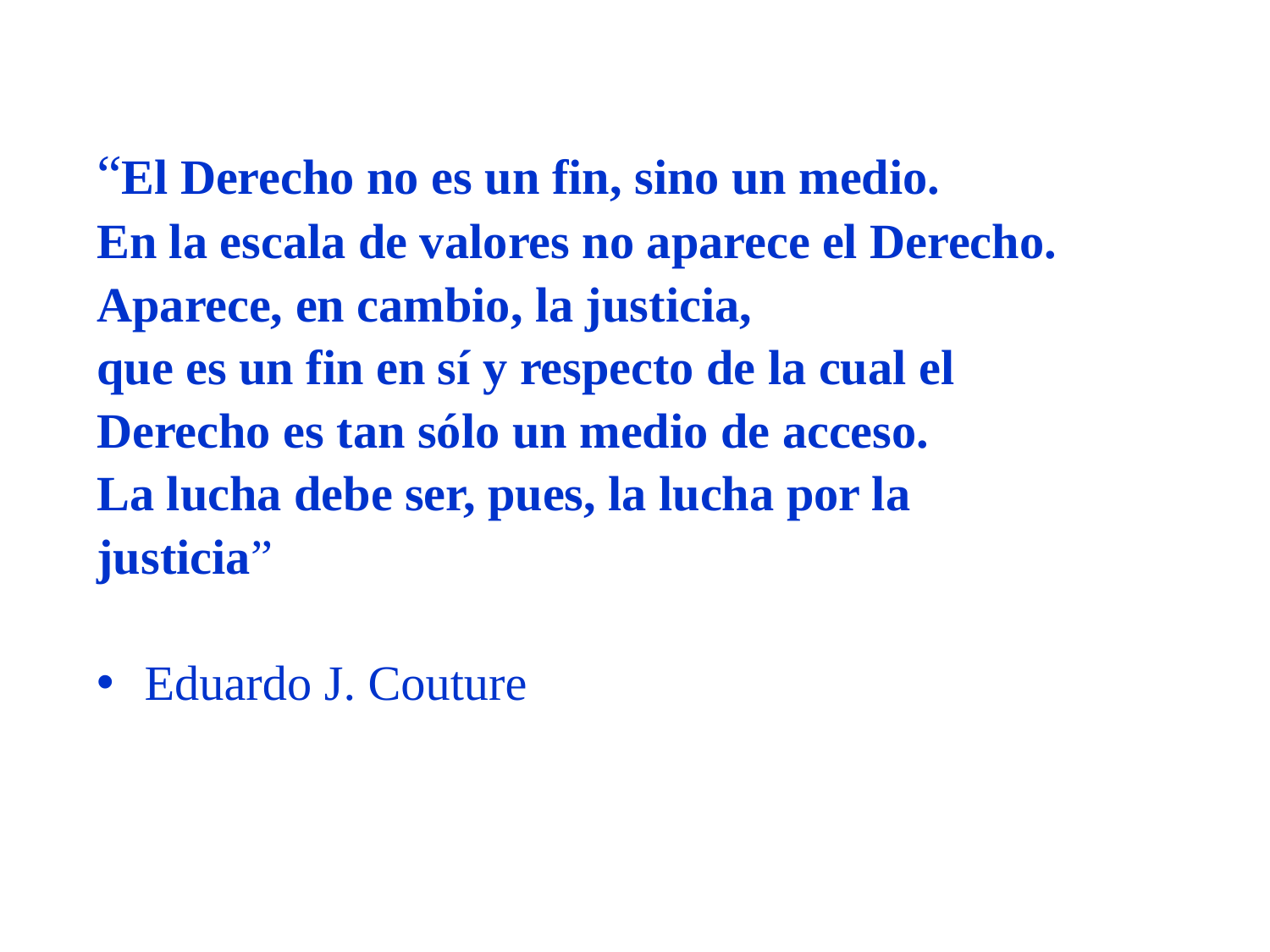

“El Derecho no es un fin, sino un medio.
En la escala de valores no aparece el Derecho.
Aparece, en cambio, la justicia,
que es un fin en sí y respecto de la cual el
Derecho es tan sólo un medio de acceso.
La lucha debe ser, pues, la lucha por la
justicia”

Eduardo J. Couture